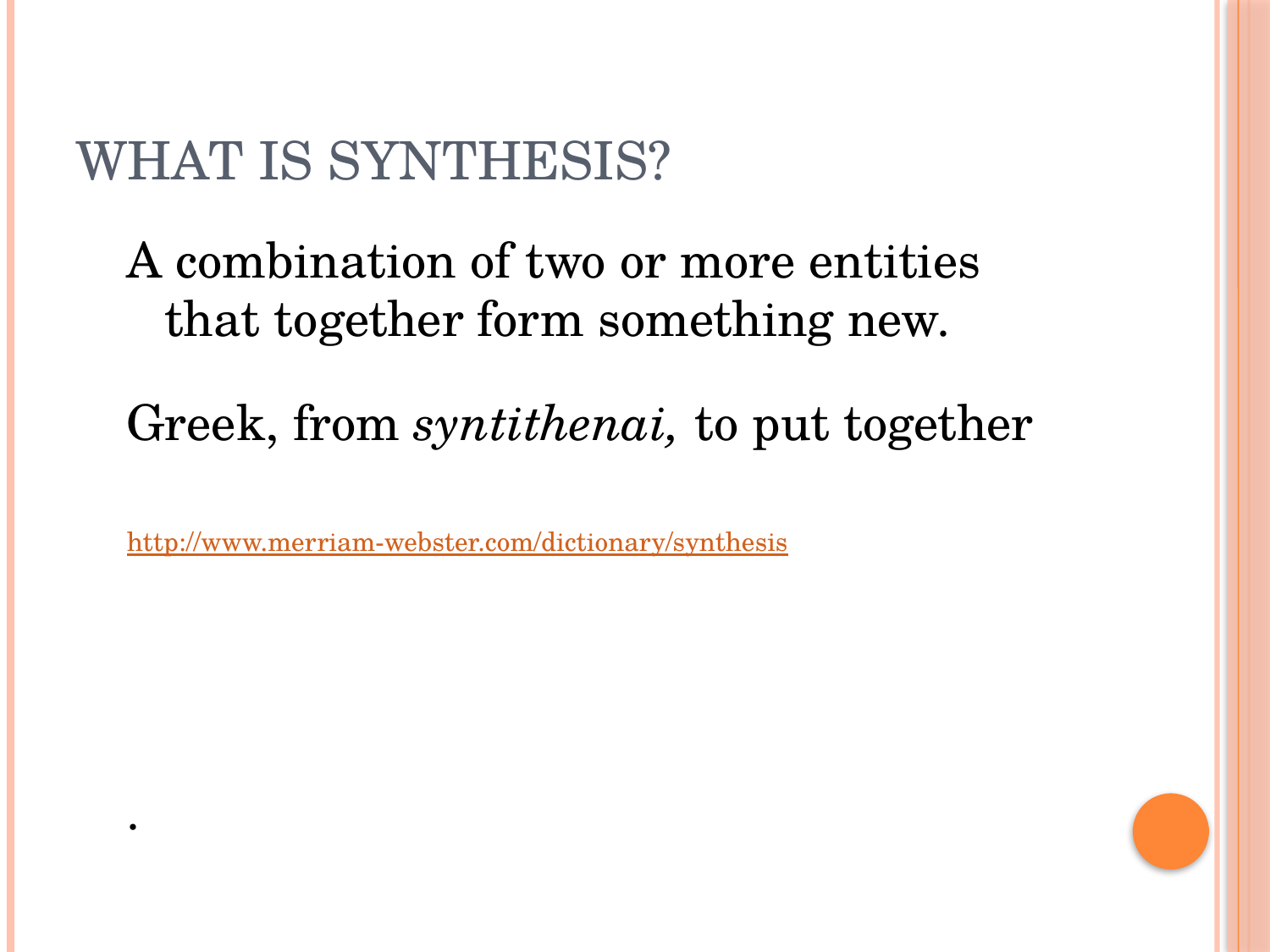

# what is Synthesis?
A combination of two or more entities that together form something new.

Greek, from syntithenai, to put together

http://www.merriam-webster.com/dictionary/synthesis

.